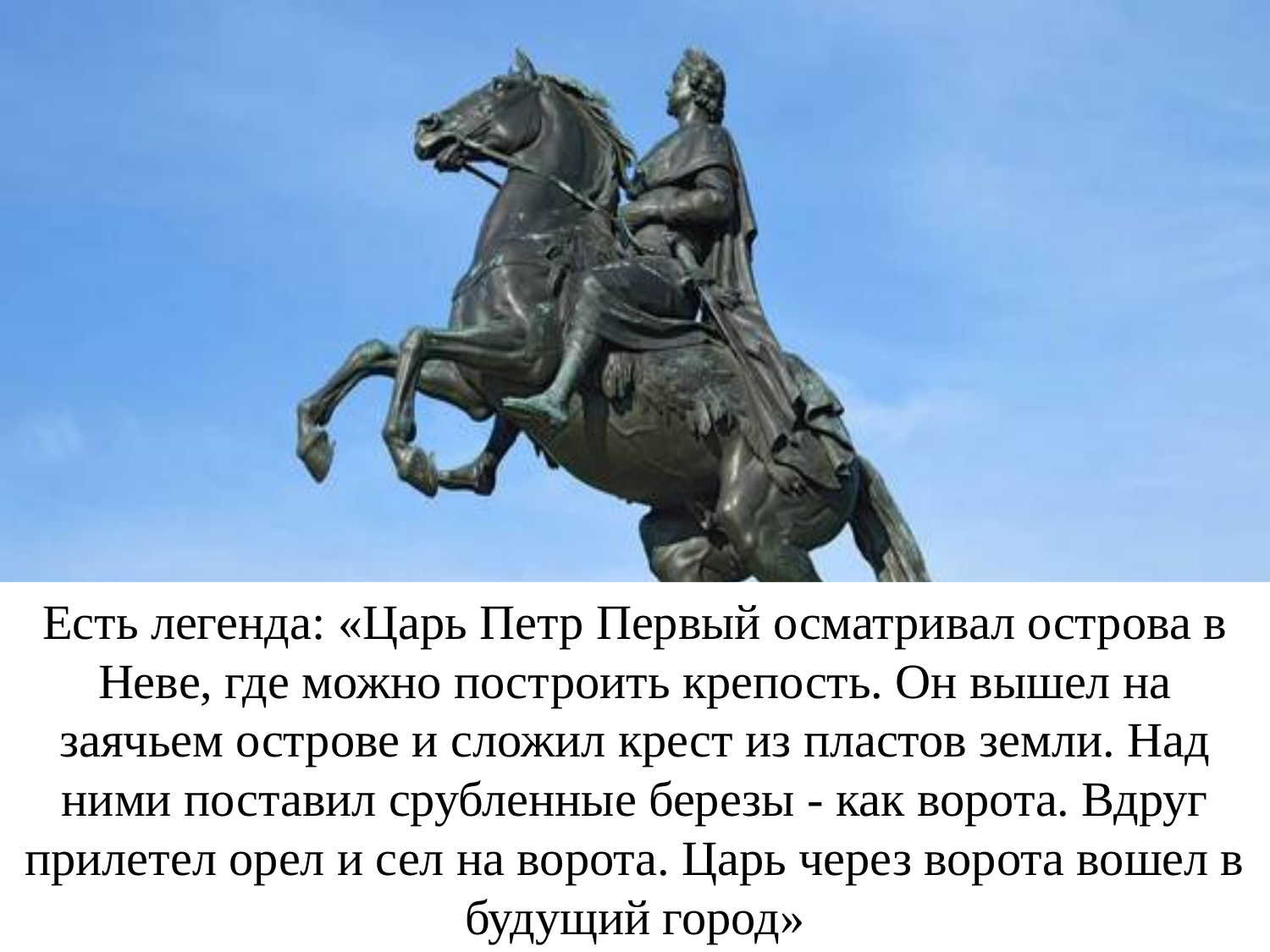

# Есть легенда: «Царь Петр Первый осматривал острова в Неве, где можно построить крепость. Он вышел на заячьем острове и сложил крест из пластов земли. Над ними поставил срубленные березы - как ворота. Вдруг прилетел орел и сел на ворота. Царь через ворота вошел в будущий город»